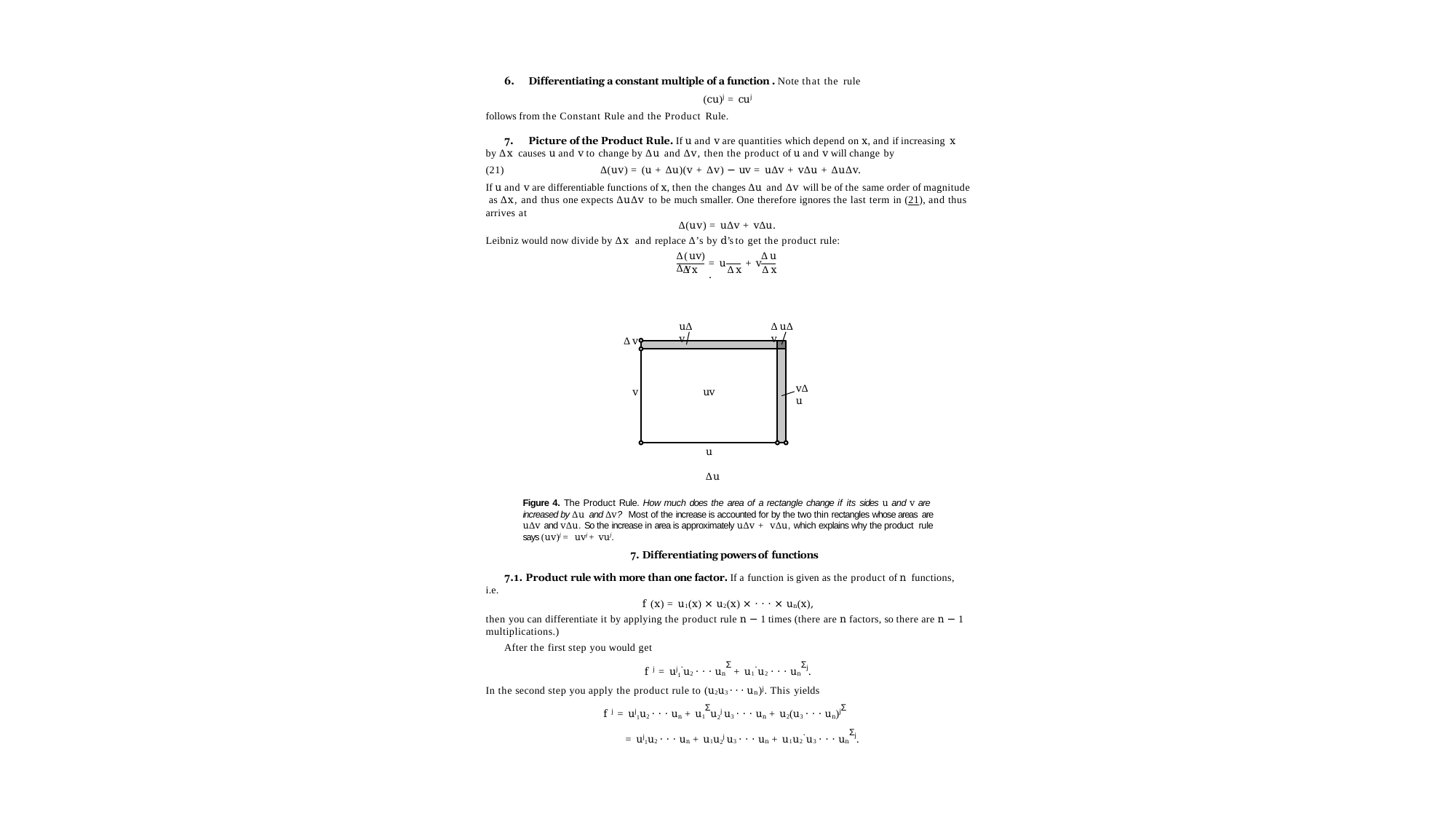

4
Differentiating a constant multiple of a function . Note that the rule
(cu)j  = cuj
follows from the Constant Rule and the Product Rule.

Picture of the Product Rule. If u and v are quantities which depend on x, and if increasing x
by ∆x causes u and v to change by ∆u and ∆v, then the product of u and v will change by
(21)	∆(uv) = (u + ∆u)(v + ∆v) − uv = u∆v + v∆u + ∆u∆v.
If u and v are differentiable functions of x, then the changes ∆u and ∆v will be of the same order of magnitude  as ∆x, and thus one expects ∆u∆v to be much smaller. One therefore ignores the last term in (21), and thus  arrives at
∆(uv) = u∆v + v∆u.
Leibniz would now divide by ∆x and replace ∆’s by d’s to get the product rule:
∆(uv)	∆v
∆u
= u	+ v	.
∆x	∆x	∆x

u∆v
∆u∆v

∆v

v∆u
v
uv

u	∆u

Figure 4. The Product Rule. How much does the area of a rectangle change if its sides u and v are  increased by ∆u and ∆v? Most of the increase is accounted for by the two thin rectangles whose areas  are u∆v and v∆u. So the increase in area is approximately u∆v + v∆u, which explains why the product  rule says (uv)j = uvj + vuj.
7. Differentiating powers of functions

7.1. Product rule with more than one factor. If a function is given as the product of n functions,
i.e.
f (x) = u1(x) × u2(x) × · · · × un(x),
then you can differentiate it by applying the product rule n − 1 times (there are n factors, so there are n − 1  multiplications.)
After the first step you would get
f j = uj1.u2 · · · unΣ + u1.u2 · · · unΣj.
In the second step you apply the product rule to (u2u3 · · · un)j. This yields
f j = uj1u2 · · · un + u1Σu2j u3 · · · un + u2(u3 · · · un)jΣ
= uj1u2 · · · un + u1u2j u3 · · · un + u1u2.u3 · · · unΣj.